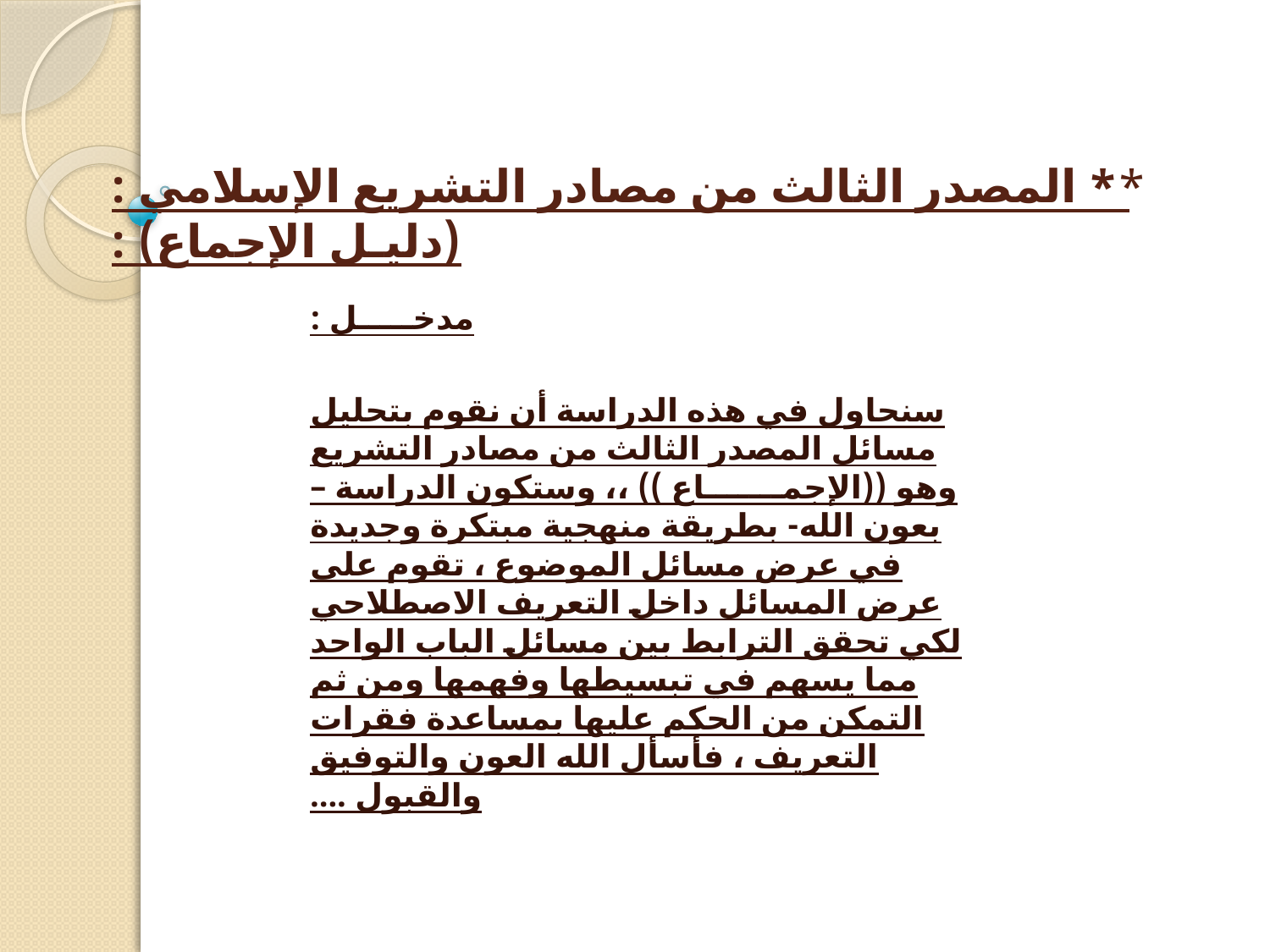

# ** المصدر الثالث من مصادر التشريع الإسلامي : (دليـل الإجماع) :
مدخـــــل :

سنحاول في هذه الدراسة أن نقوم بتحليل مسائل المصدر الثالث من مصادر التشريع وهو ((الإجمـــــــاع )) ،، وستكون الدراسة –بعون الله- بطريقة منهجية مبتكرة وجديدة في عرض مسائل الموضوع ، تقوم على عرض المسائل داخل التعريف الاصطلاحي لكي تحقق الترابط بين مسائل الباب الواحد مما يسهم في تبسيطها وفهمها ومن ثم التمكن من الحكم عليها بمساعدة فقرات التعريف ، فأسأل الله العون والتوفيق والقبول ....